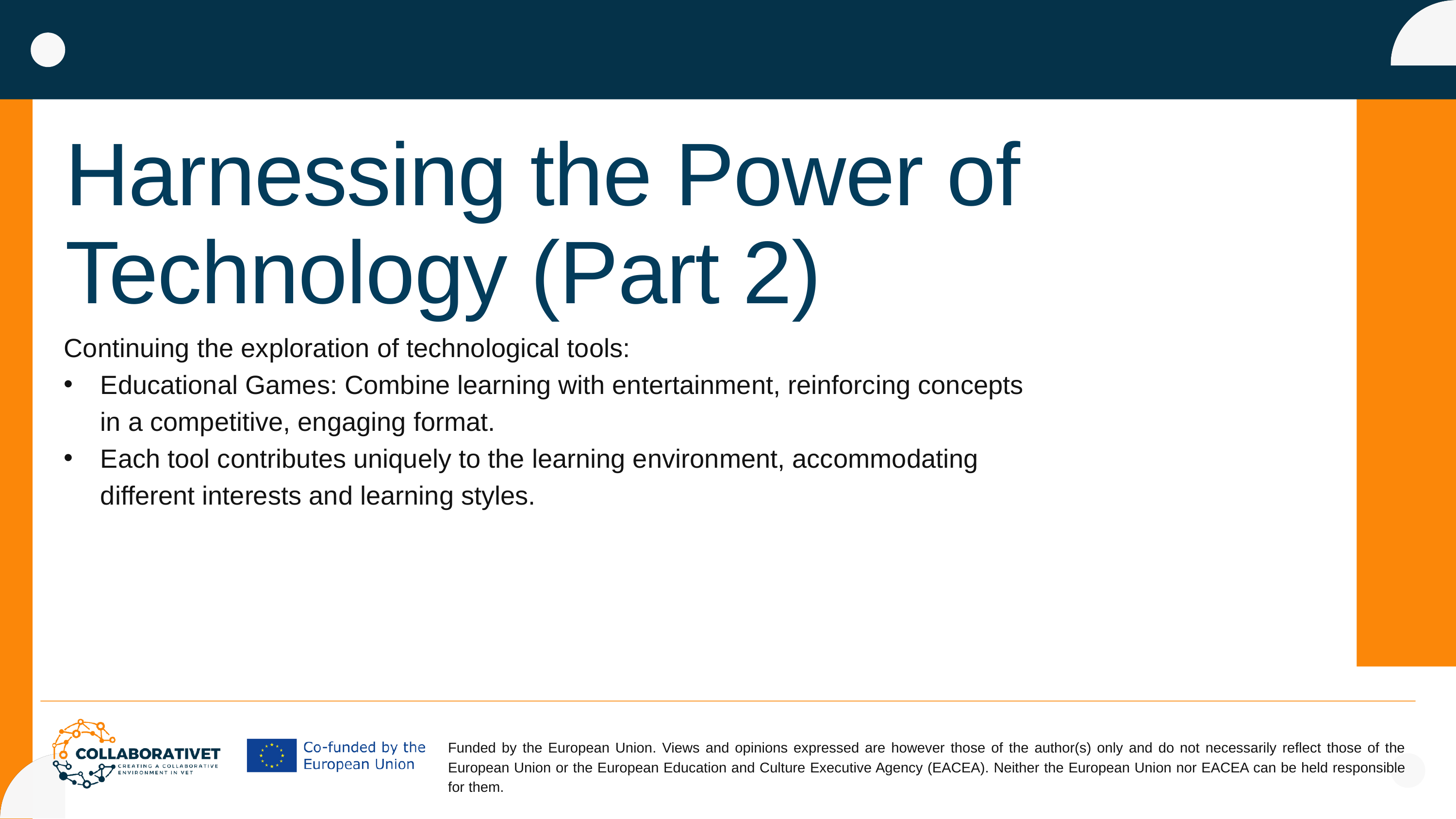

Harnessing the Power of Technology (Part 2)
Continuing the exploration of technological tools:
Educational Games: Combine learning with entertainment, reinforcing concepts in a competitive, engaging format.
Each tool contributes uniquely to the learning environment, accommodating different interests and learning styles.

Funded by the European Union. Views and opinions expressed are however those of the author(s) only and do not necessarily reflect those of the European Union or the European Education and Culture Executive Agency (EACEA). Neither the European Union nor EACEA can be held responsible for them.